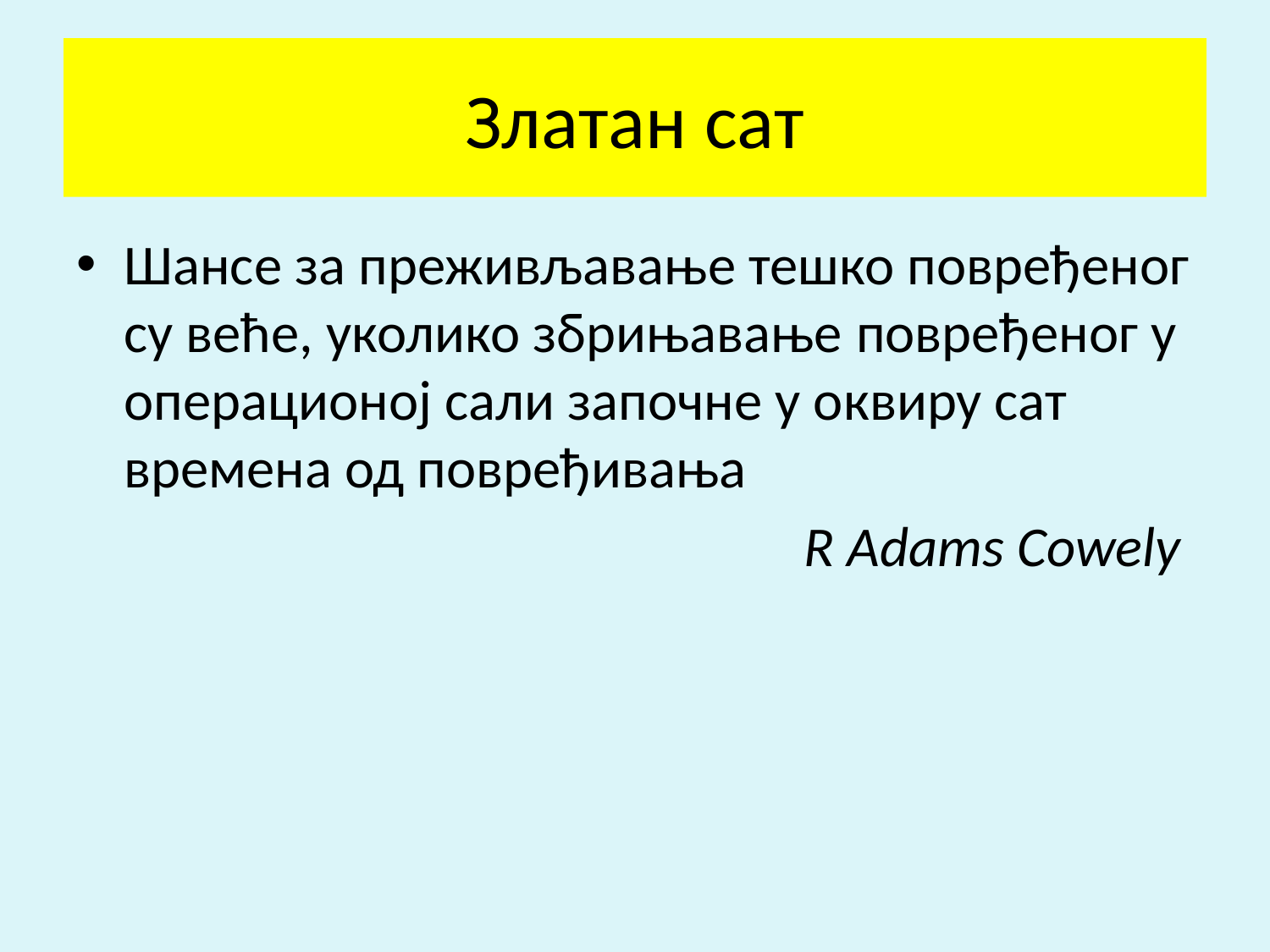

# Златан сат
Шансе за преживљавање тешко повређеног су веће, уколико збрињавање повређеног у операционој сали започне у оквиру сат времена од повређивања
R Adams Cowely